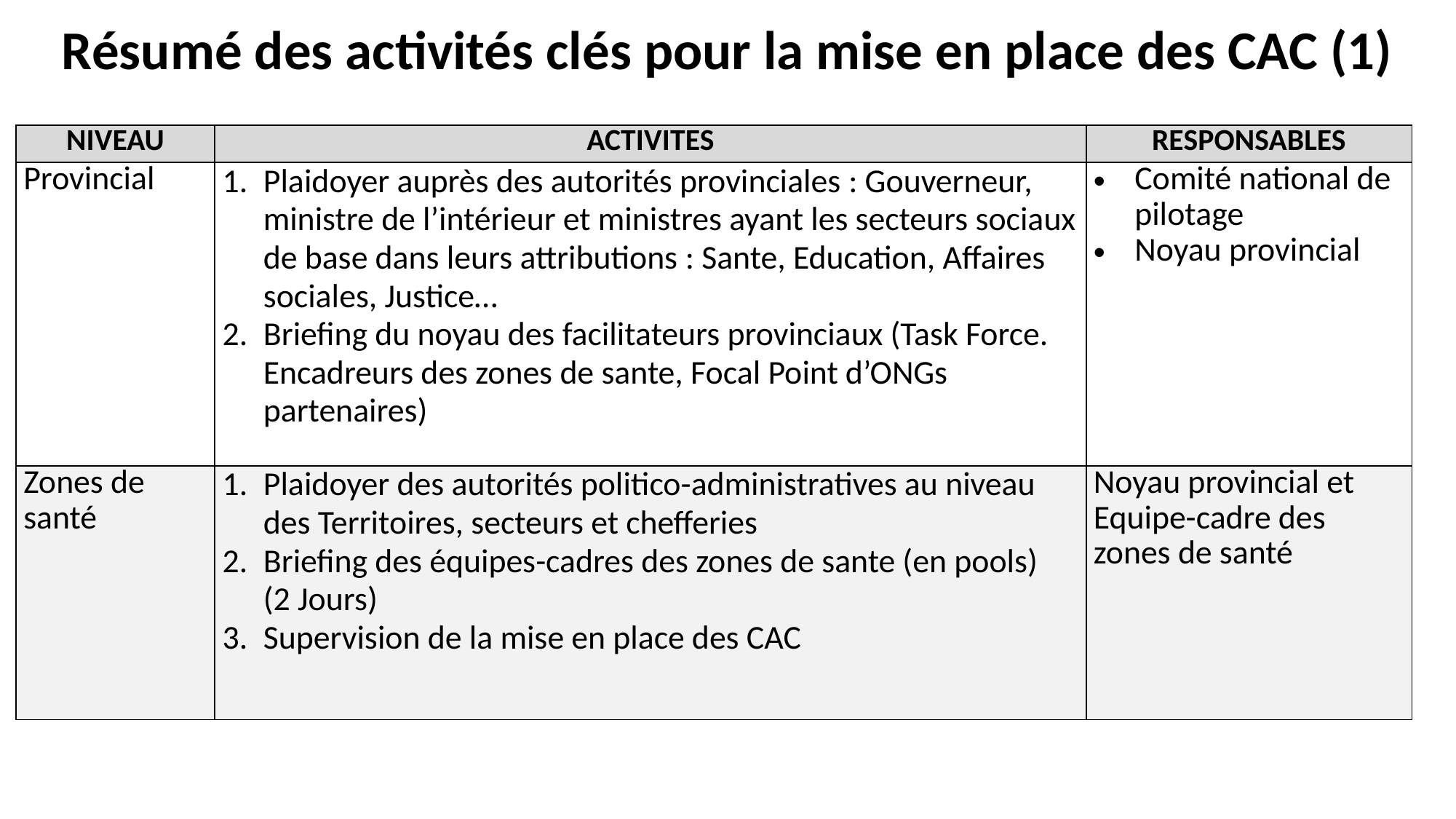

# Résumé des activités clés pour la mise en place des CAC (1)

| NIVEAU | ACTIVITES | RESPONSABLES |
| --- | --- | --- |
| Provincial | Plaidoyer auprès des autorités provinciales : Gouverneur, ministre de l’intérieur et ministres ayant les secteurs sociaux de base dans leurs attributions : Sante, Education, Affaires sociales, Justice… Briefing du noyau des facilitateurs provinciaux (Task Force. Encadreurs des zones de sante, Focal Point d’ONGs partenaires) | Comité national de pilotage Noyau provincial |
| Zones de santé | Plaidoyer des autorités politico-administratives au niveau des Territoires, secteurs et chefferies Briefing des équipes-cadres des zones de sante (en pools) (2 Jours) Supervision de la mise en place des CAC | Noyau provincial et Equipe-cadre des zones de santé |